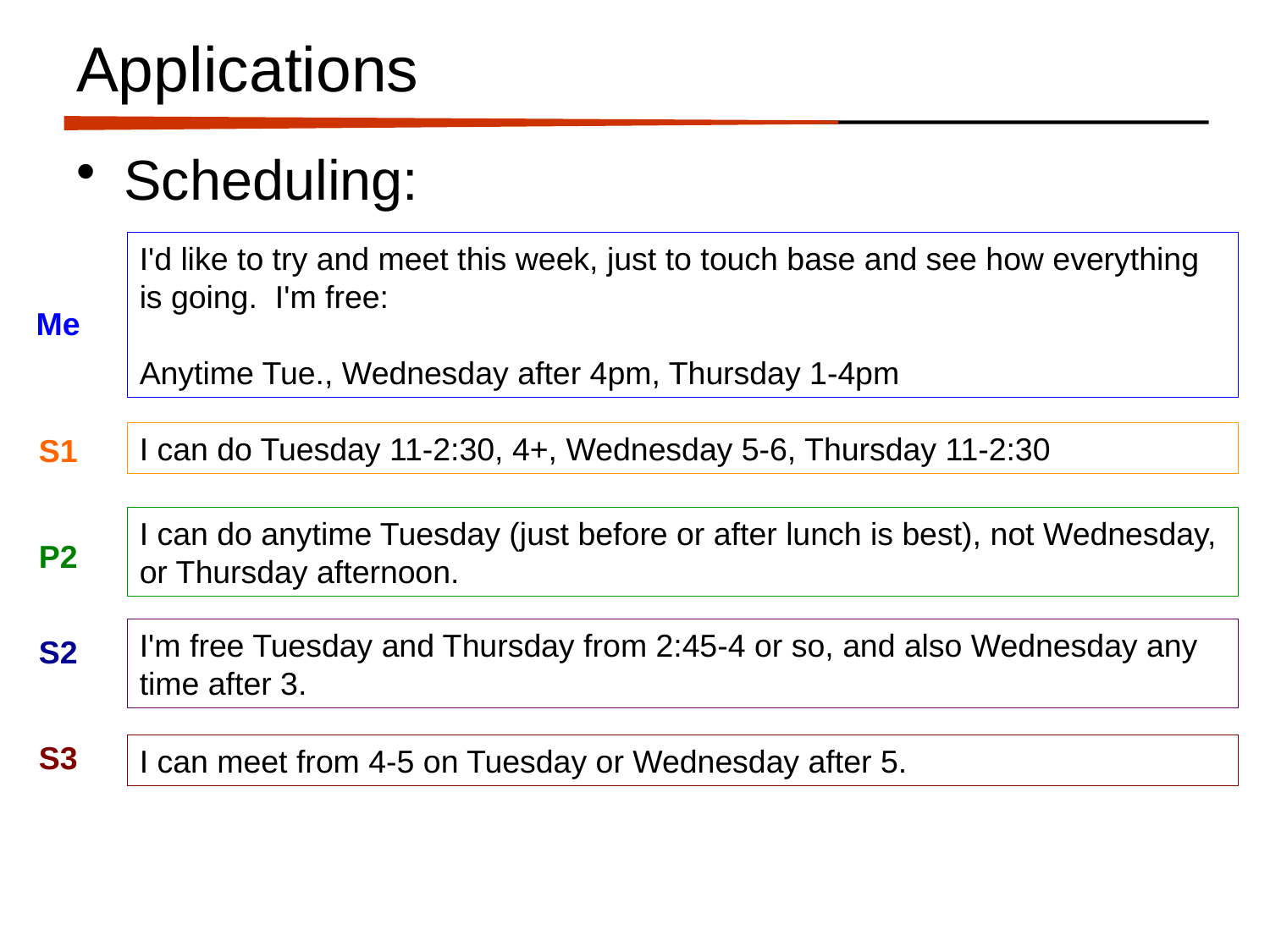

# Applications
Scheduling:
I'd like to try and meet this week, just to touch base and see how everything is going.  I'm free:

Anytime Tue., Wednesday after 4pm, Thursday 1-4pm
Me
I can do Tuesday 11-2:30, 4+, Wednesday 5-6, Thursday 11-2:30
S1
I can do anytime Tuesday (just before or after lunch is best), not Wednesday, or Thursday afternoon.
P2
I'm free Tuesday and Thursday from 2:45-4 or so, and also Wednesday any time after 3.
S2
S3
I can meet from 4-5 on Tuesday or Wednesday after 5.